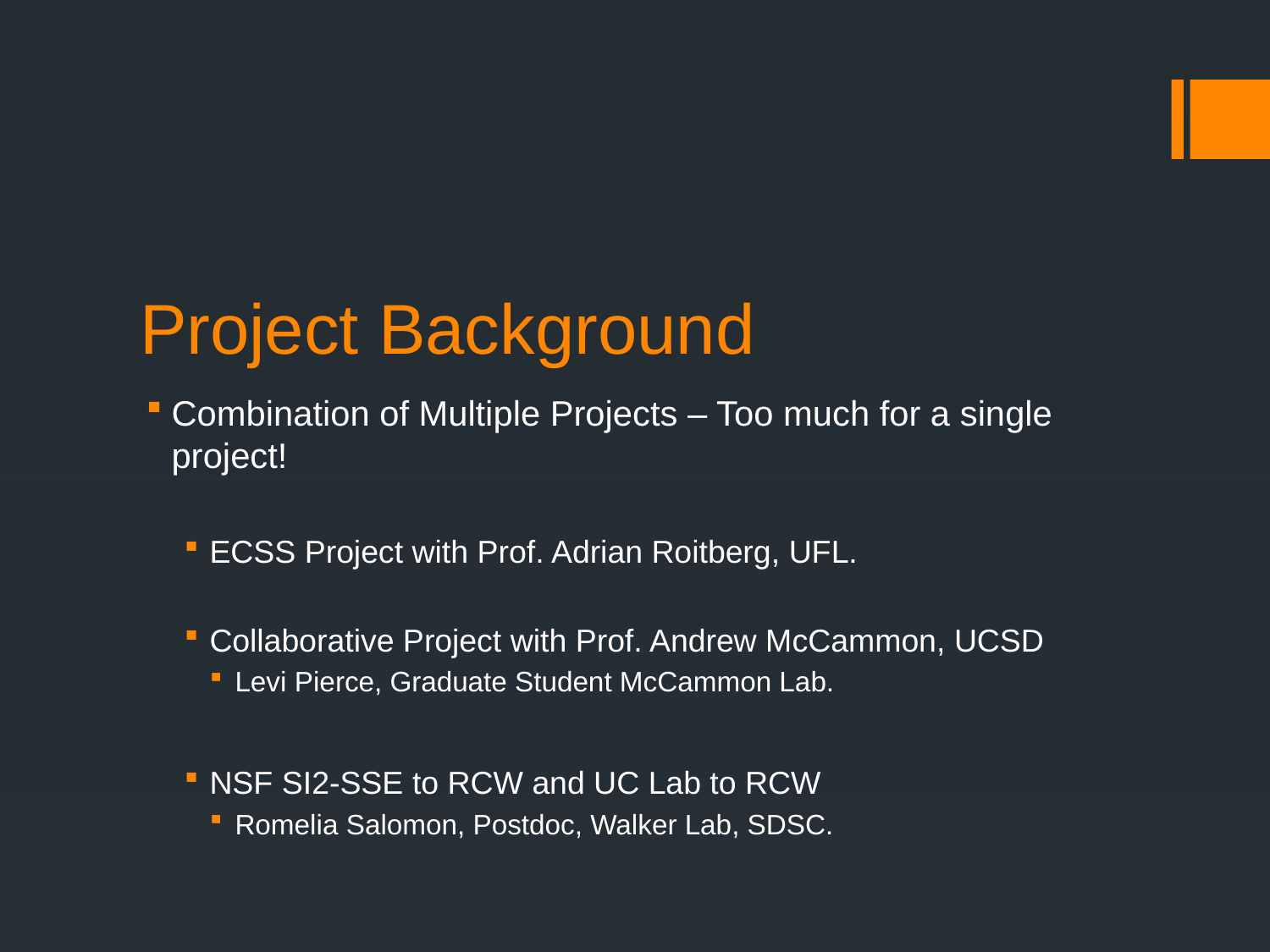

# Project Background
Combination of Multiple Projects – Too much for a single project!

ECSS Project with Prof. Adrian Roitberg, UFL.

Collaborative Project with Prof. Andrew McCammon, UCSD
Levi Pierce, Graduate Student McCammon Lab.

NSF SI2-SSE to RCW and UC Lab to RCW
Romelia Salomon, Postdoc, Walker Lab, SDSC.